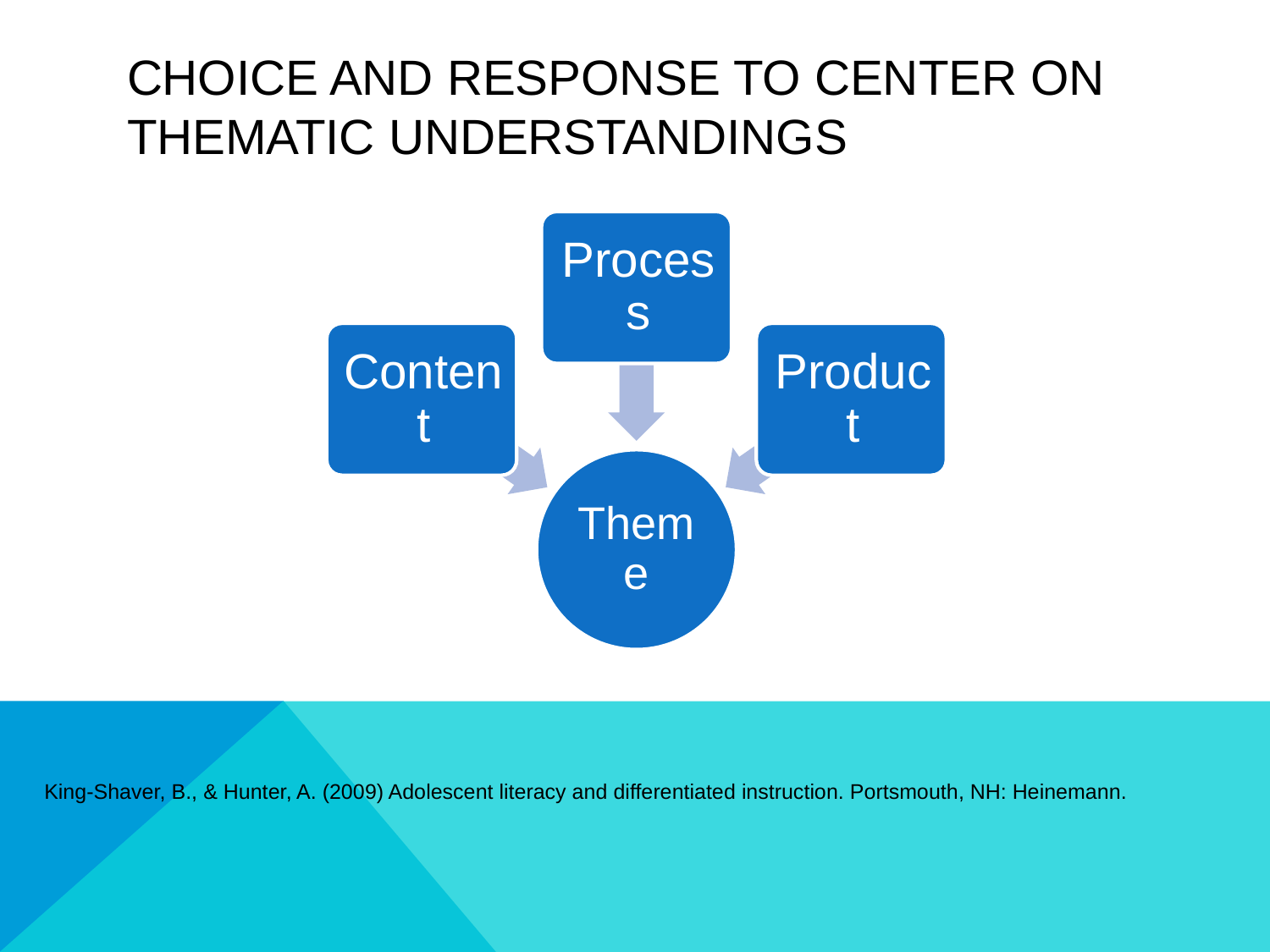

# Choice and Response to center on thematic understandings
Theme
Content
Process
Product
King-Shaver, B., & Hunter, A. (2009) Adolescent literacy and differentiated instruction. Portsmouth, NH: Heinemann.